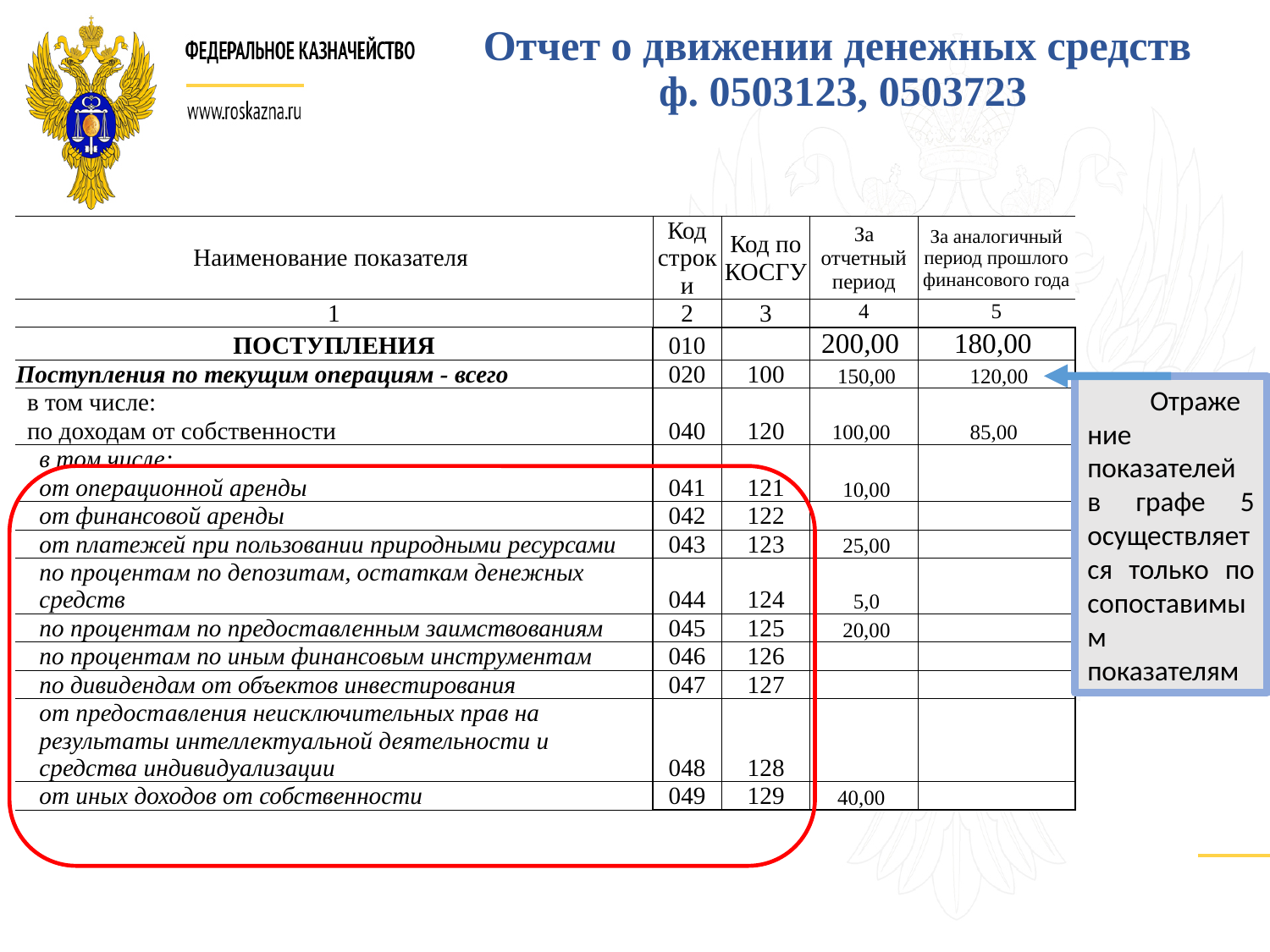

Отчет о движении денежных средств
 ф. 0503123, 0503723
| Наименование показателя | Код строки | Код по КОСГУ | За отчетный период | За аналогичный период прошлого финансового года |
| --- | --- | --- | --- | --- |
| 1 | 2 | 3 | 4 | 5 |
| ПОСТУПЛЕНИЯ | 010 |  | 200,00 | 180,00 |
| Поступления по текущим операциям - всего | 020 | 100 | 150,00 | 120,00 |
| в том числе: | 040 | 120 | 100,00 | 85,00 |
| по доходам от собственности |  |  |  |  |
| в том числе: |  |  |  |  |
| от операционной аренды | 041 | 121 | 10,00 |  |
| от финансовой аренды | 042 | 122 |  |  |
| от платежей при пользовании природными ресурсами | 043 | 123 | 25,00 |  |
| по процентам по депозитам, остаткам денежных средств | 044 | 124 | 5,0 |  |
| по процентам по предоставленным заимствованиям | 045 | 125 | 20,00 |  |
| по процентам по иным финансовым инструментам | 046 | 126 |  |  |
| по дивидендам от объектов инвестирования | 047 | 127 |  |  |
| от предоставления неисключительных прав на результаты интеллектуальной деятельности и средства индивидуализации | 048 | 128 |  |  |
| от иных доходов от собственности | 049 | 129 | 40,00 |  |
Отражение показателей в графе 5 осуществляется только по сопоставимым показателям